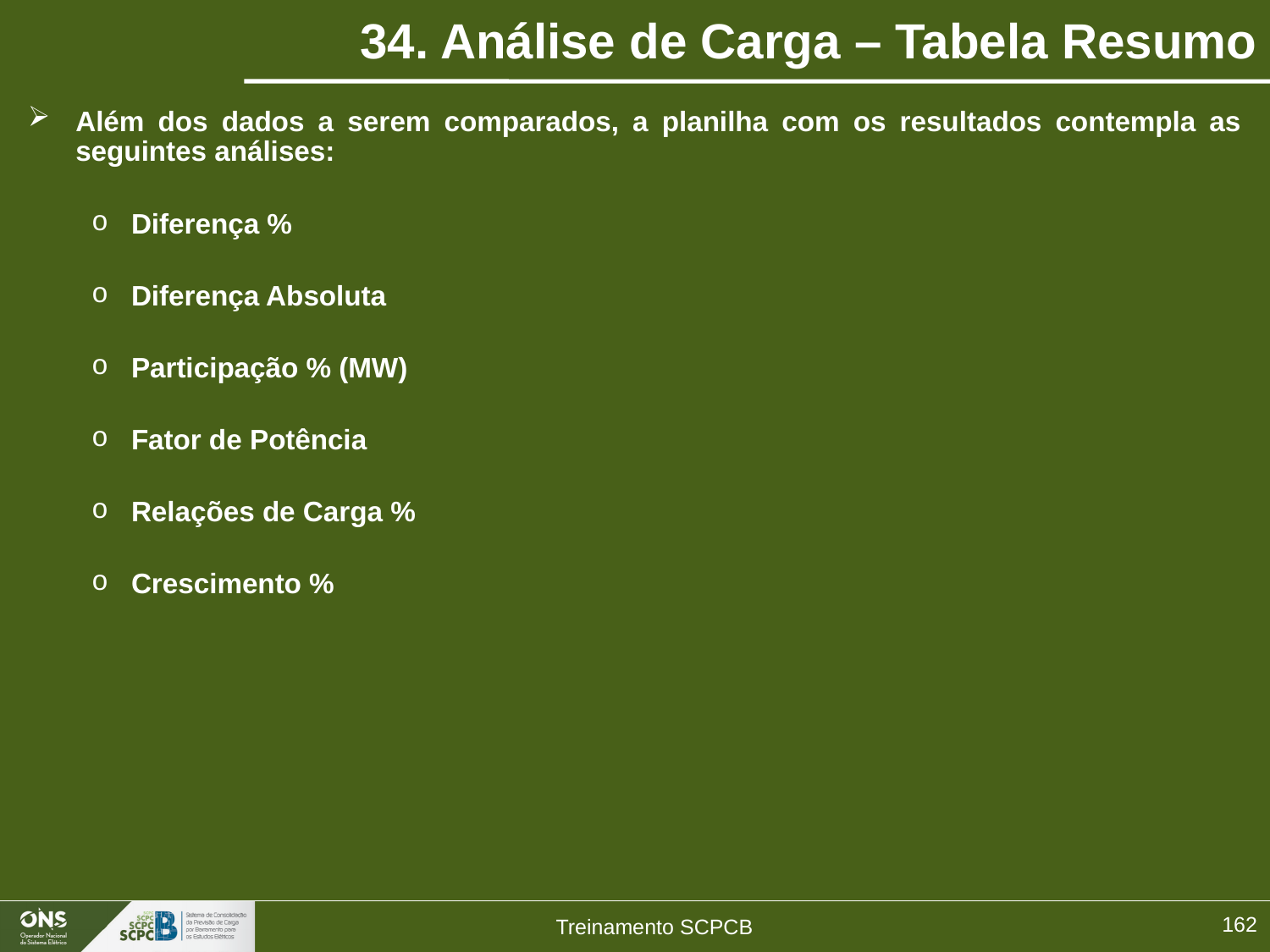

34. Análise de Carga – Tabela Resumo
Além dos dados a serem comparados, a planilha com os resultados contempla as seguintes análises:

Diferença %

Diferença Absoluta

Participação % (MW)

Fator de Potência

Relações de Carga %

Crescimento %